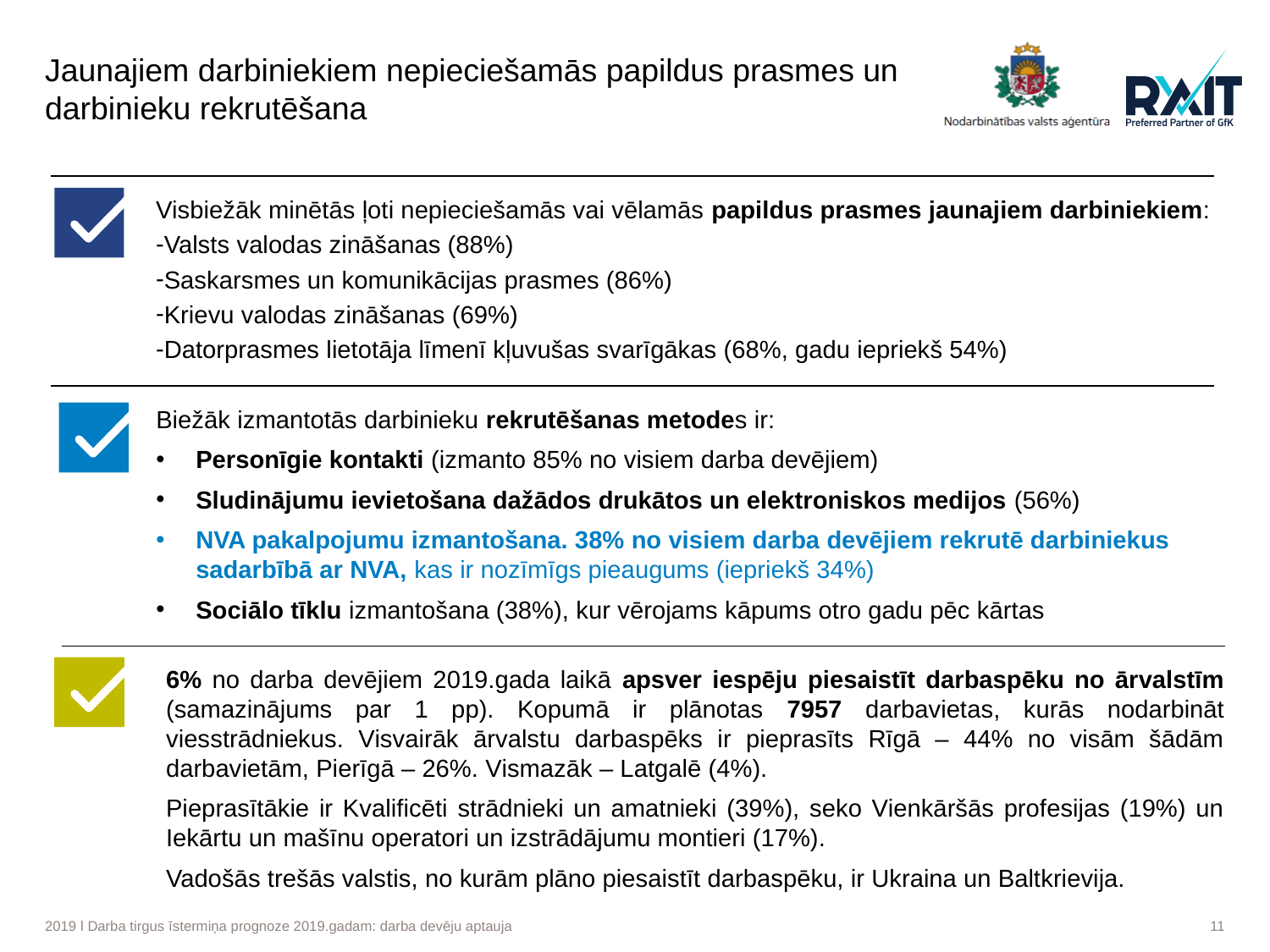

# Jaunajiem darbiniekiem nepieciešamās papildus prasmes un darbinieku rekrutēšana
Visbiežāk minētās ļoti nepieciešamās vai vēlamās papildus prasmes jaunajiem darbiniekiem:
Valsts valodas zināšanas (88%)
Saskarsmes un komunikācijas prasmes (86%)
Krievu valodas zināšanas (69%)
Datorprasmes lietotāja līmenī kļuvušas svarīgākas (68%, gadu iepriekš 54%)

Biežāk izmantotās darbinieku rekrutēšanas metodes ir:
Personīgie kontakti (izmanto 85% no visiem darba devējiem)
Sludinājumu ievietošana dažādos drukātos un elektroniskos medijos (56%)
NVA pakalpojumu izmantošana. 38% no visiem darba devējiem rekrutē darbiniekus sadarbībā ar NVA, kas ir nozīmīgs pieaugums (iepriekš 34%)
Sociālo tīklu izmantošana (38%), kur vērojams kāpums otro gadu pēc kārtas

6% no darba devējiem 2019.gada laikā apsver iespēju piesaistīt darbaspēku no ārvalstīm (samazinājums par 1 pp). Kopumā ir plānotas 7957 darbavietas, kurās nodarbināt viesstrādniekus. Visvairāk ārvalstu darbaspēks ir pieprasīts Rīgā – 44% no visām šādām darbavietām, Pierīgā – 26%. Vismazāk – Latgalē (4%).
Pieprasītākie ir Kvalificēti strādnieki un amatnieki (39%), seko Vienkāršās profesijas (19%) un Iekārtu un mašīnu operatori un izstrādājumu montieri (17%).
Vadošās trešās valstis, no kurām plāno piesaistīt darbaspēku, ir Ukraina un Baltkrievija.